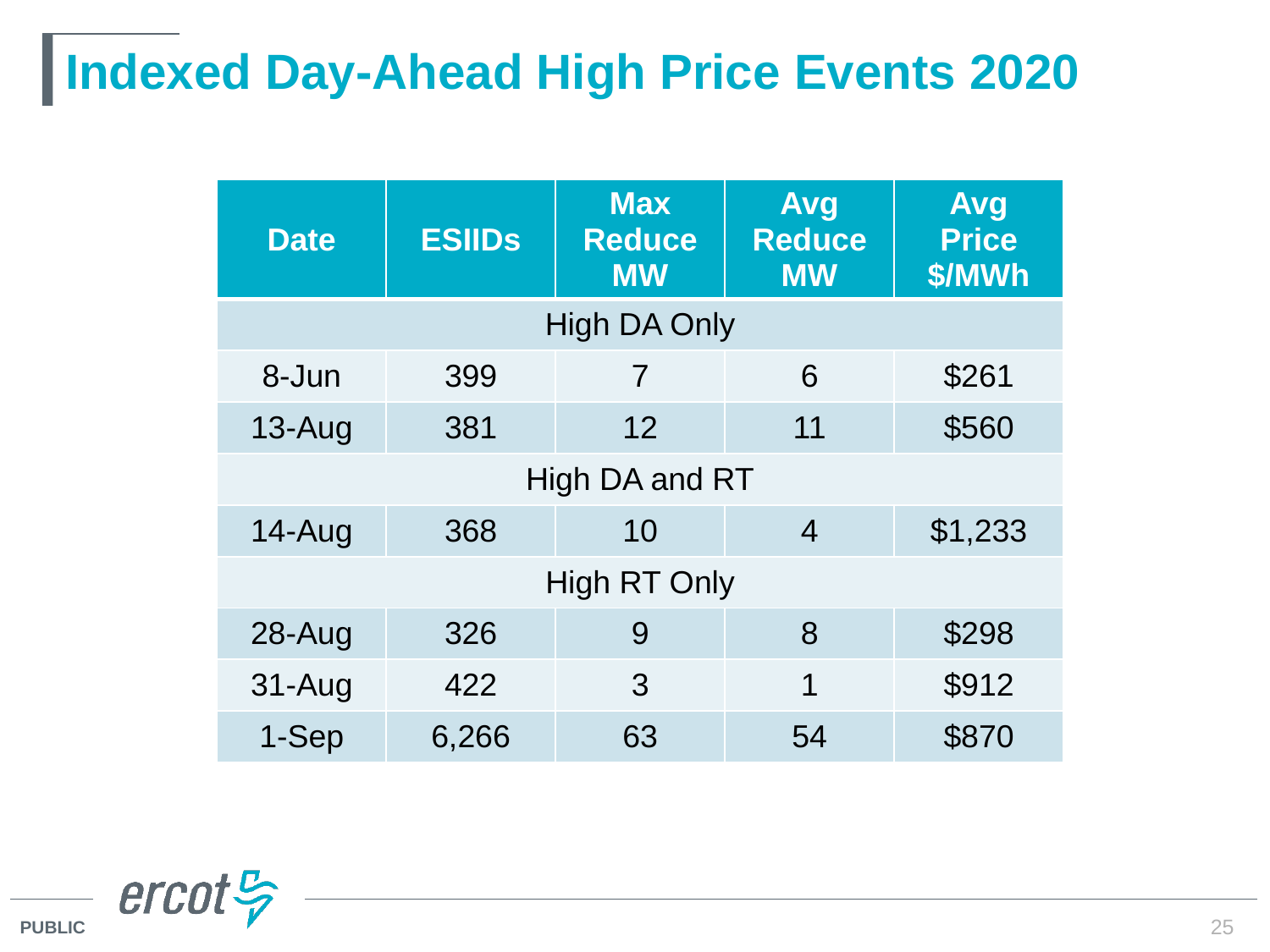

# Indexed Day-Ahead High Price Events 2020
| Date | ESIIDs | Max Reduce MW | Avg Reduce MW | Avg Price $/MWh |
| --- | --- | --- | --- | --- |
| High DA Only |  |  |  |  |
| 8-Jun | 399 | 7 | 6 | $261 |
| 13-Aug | 381 | 12 | 11 | $560 |
| High DA and RT |  |  |  |  |
| 14-Aug | 368 | 10 | 4 | $1,233 |
| High RT Only |  |  |  |  |
| 28-Aug | 326 | 9 | 8 | $298 |
| 31-Aug | 422 | 3 | 1 | $912 |
| 1-Sep | 6,266 | 63 | 54 | $870 |
25